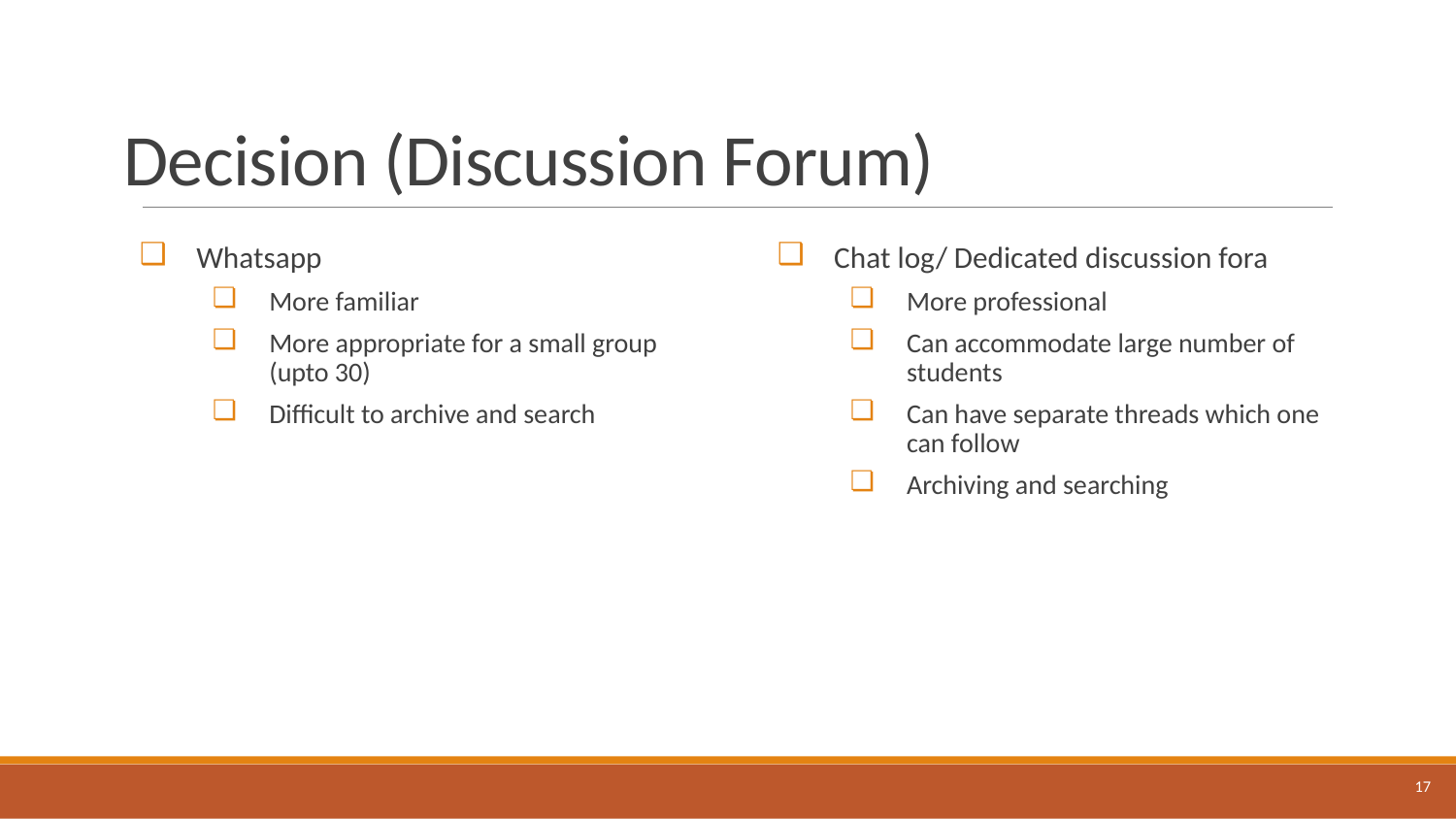

# Decision (Discussion Forum)
Whatsapp
More familiar
More appropriate for a small group (upto 30)
Difficult to archive and search
Chat log/ Dedicated discussion fora
More professional
Can accommodate large number of students
Can have separate threads which one can follow
Archiving and searching
17